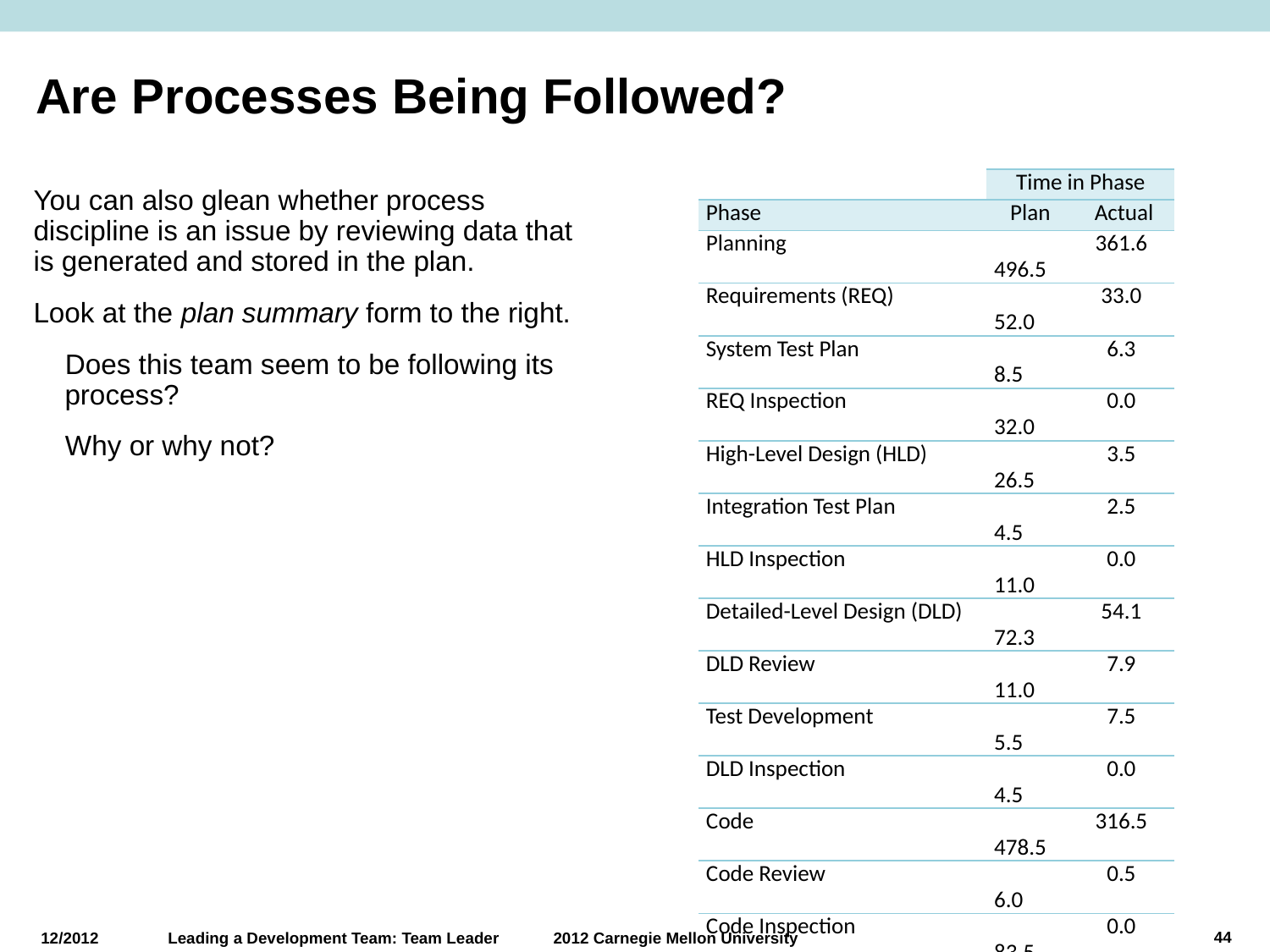

# Are Processes Being Followed?
|  |  | Time in Phase |  |
| --- | --- | --- | --- |
| Phase |  | Plan | Actual |
| Planning |  | 496.5 | 361.6 |
| Requirements (REQ) |  | 52.0 | 33.0 |
| System Test Plan |  | 8.5 | 6.3 |
| REQ Inspection |  | 32.0 | 0.0 |
| High-Level Design (HLD) |  | 26.5 | 3.5 |
| Integration Test Plan |  | 4.5 | 2.5 |
| HLD Inspection |  | 11.0 | 0.0 |
| Detailed-Level Design (DLD) |  | 72.3 | 54.1 |
| DLD Review |  | 11.0 | 7.9 |
| Test Development |  | 5.5 | 7.5 |
| DLD Inspection |  | 4.5 | 0.0 |
| Code |  | 478.5 | 316.5 |
| Code Review |  | 6.0 | 0.5 |
| Code Inspection |  | 83.5 | 0.0 |
| Unit Test |  | 5.0 | 5.2 |
| Build &Integration Test |  | 3.3 | 5.5 |
| System Test |  | 1368.8 | 862.7 |
| Postmortem |  | 16.0 | 18.2 |
|  | Totals | 2685.4 | 1685.0 |
You can also glean whether process discipline is an issue by reviewing data that is generated and stored in the plan.
Look at the plan summary form to the right.
Does this team seem to be following its process?
Why or why not?